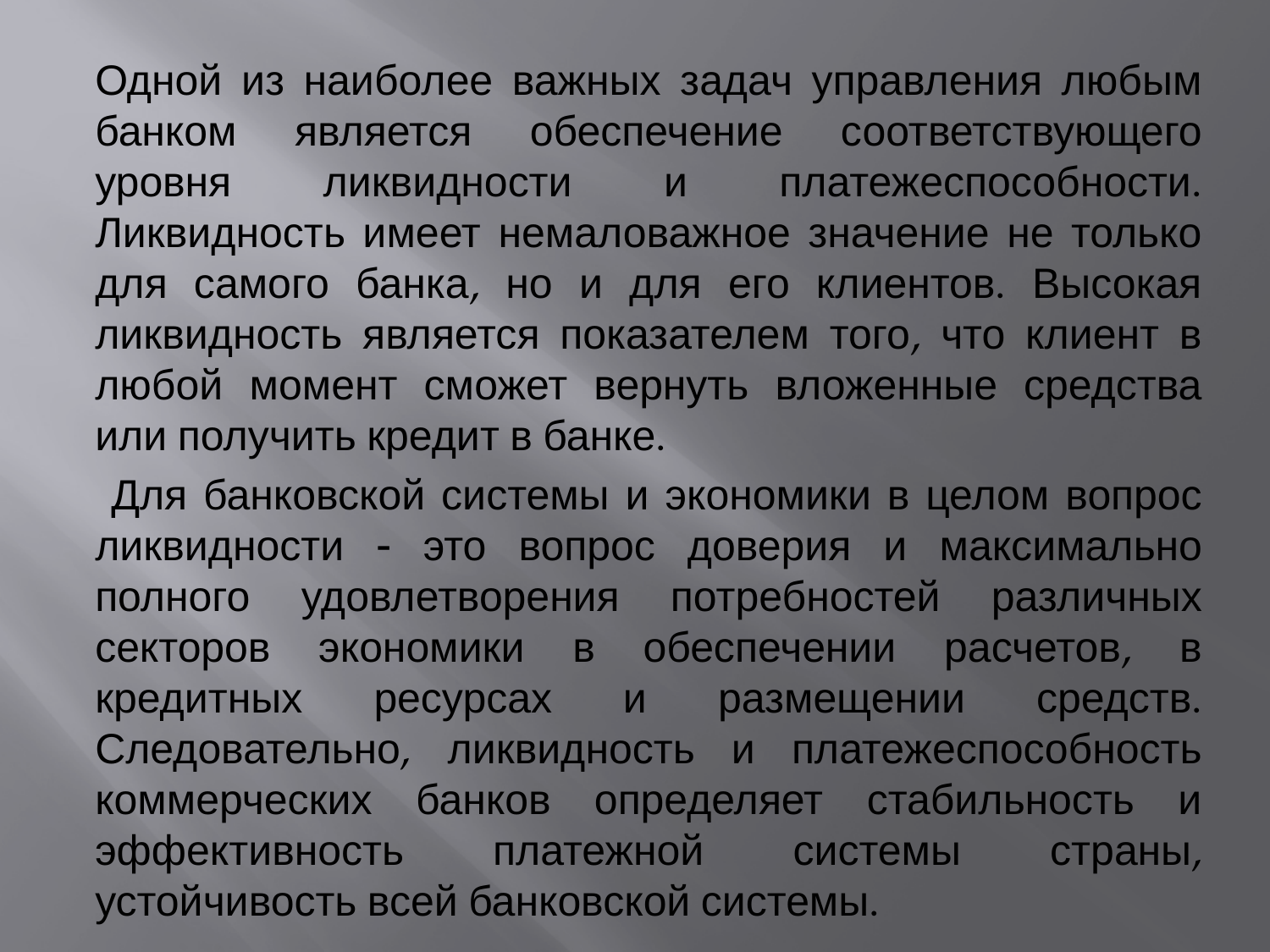

Одной из наиболее важных задач управления любым банком является обеспечение соответствующего уровня ликвидности и платежеспособности. Ликвидность имеет немаловажное значение не только для самого банка, но и для его клиентов. Высокая ликвидность является показателем того, что клиент в любой момент сможет вернуть вложенные средства или получить кредит в банке.
 Для банковской системы и экономики в целом вопрос ликвидности − это вопрос доверия и максимально полного удовлетворения потребностей различных секторов экономики в обеспечении расчетов, в кредитных ресурсах и размещении средств. Следовательно, ликвидность и платежеспособность коммерческих банков определяет стабильность и эффективность платежной системы страны, устойчивость всей банковской системы.
.